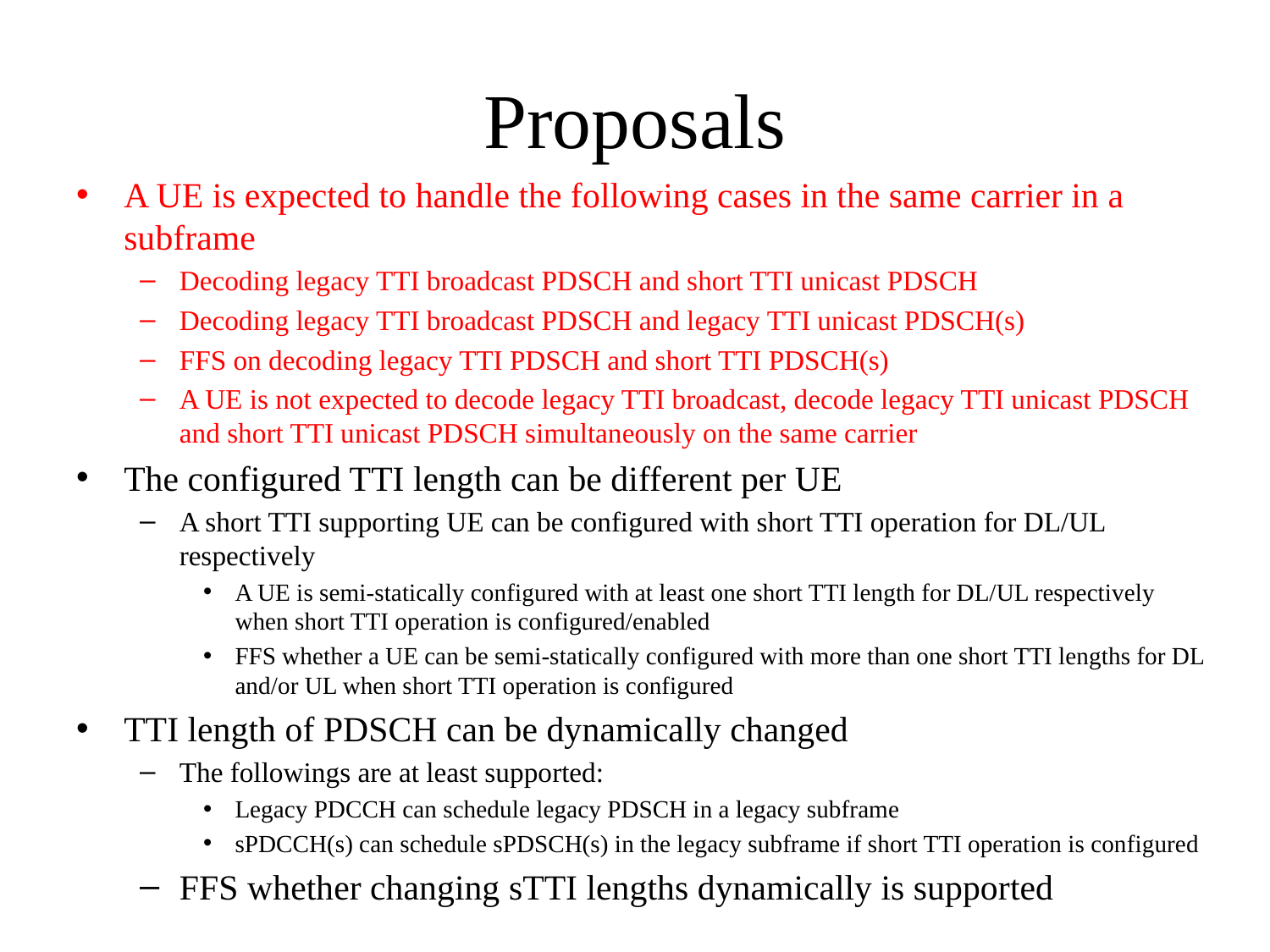

# Proposals
A UE is expected to handle the following cases in the same carrier in a subframe
Decoding legacy TTI broadcast PDSCH and short TTI unicast PDSCH
Decoding legacy TTI broadcast PDSCH and legacy TTI unicast PDSCH(s)
FFS on decoding legacy TTI PDSCH and short TTI PDSCH(s)
A UE is not expected to decode legacy TTI broadcast, decode legacy TTI unicast PDSCH and short TTI unicast PDSCH simultaneously on the same carrier
The configured TTI length can be different per UE
A short TTI supporting UE can be configured with short TTI operation for DL/UL respectively
A UE is semi-statically configured with at least one short TTI length for DL/UL respectively when short TTI operation is configured/enabled
FFS whether a UE can be semi-statically configured with more than one short TTI lengths for DL and/or UL when short TTI operation is configured
TTI length of PDSCH can be dynamically changed
The followings are at least supported:
Legacy PDCCH can schedule legacy PDSCH in a legacy subframe
sPDCCH(s) can schedule sPDSCH(s) in the legacy subframe if short TTI operation is configured
FFS whether changing sTTI lengths dynamically is supported